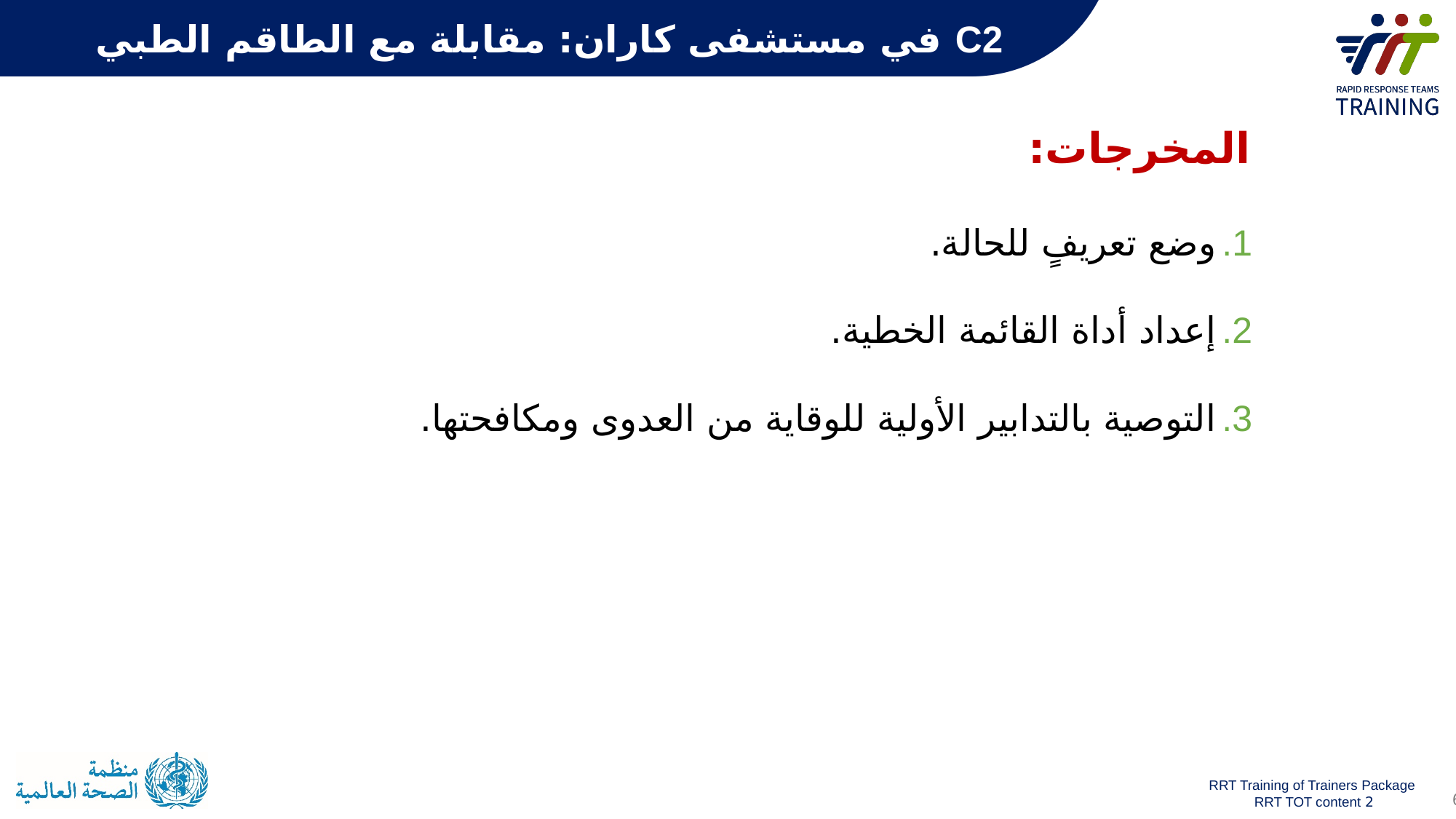

# C2 في مستشفى كاران: مقابلة مع الطاقم الطبي
المخرجات:
وضع تعريفٍ للحالة.

إعداد أداة القائمة الخطية.

التوصية بالتدابير الأولية للوقاية من العدوى ومكافحتها.